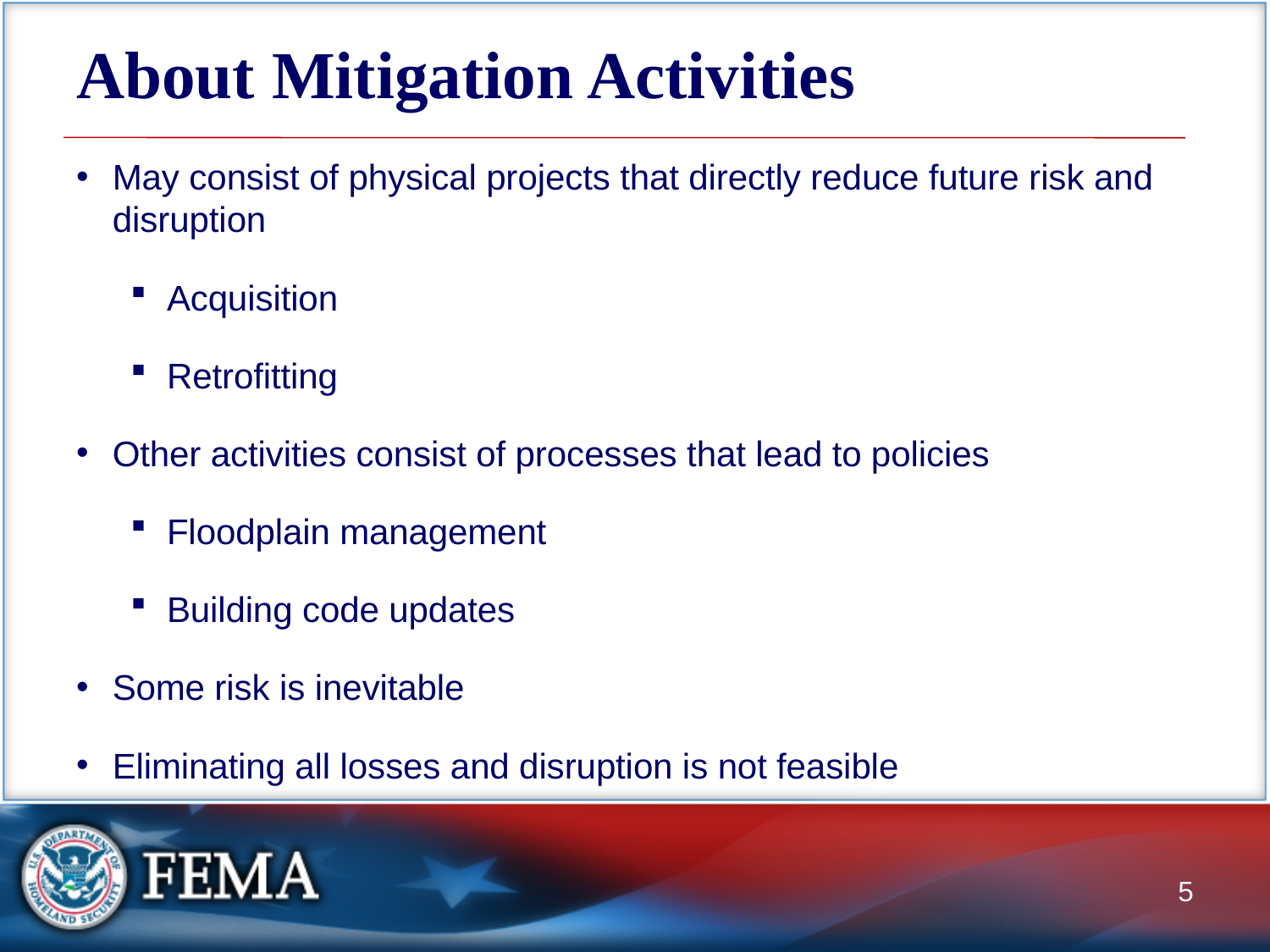

# About Mitigation Activities
May consist of physical projects that directly reduce future risk and disruption
Acquisition
Retrofitting
Other activities consist of processes that lead to policies
Floodplain management
Building code updates
Some risk is inevitable
Eliminating all losses and disruption is not feasible
5